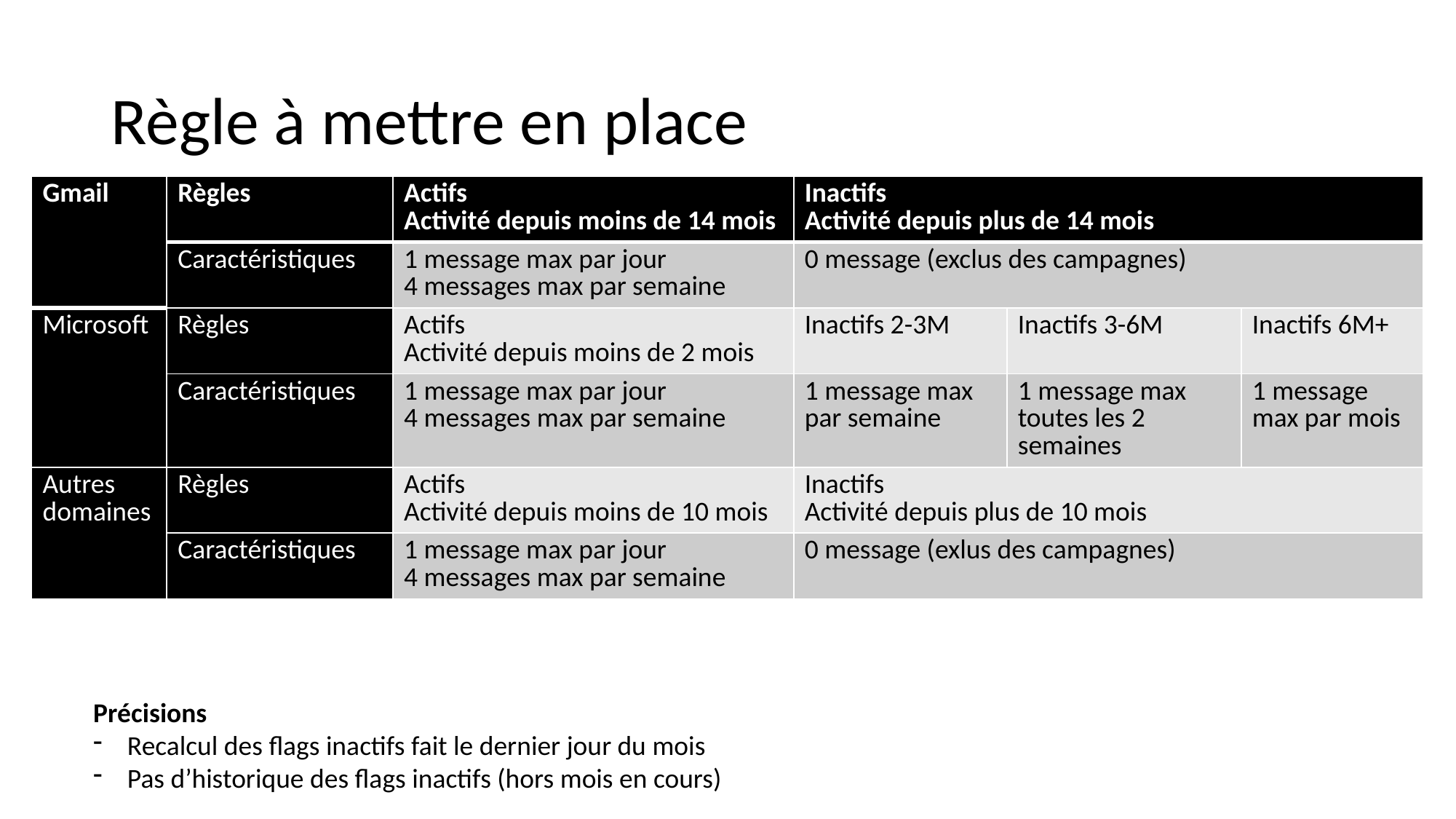

# Règle à mettre en place
| Gmail | Règles | Actifs Activité depuis moins de 14 mois | Inactifs Activité depuis plus de 14 mois |  |  |
| --- | --- | --- | --- | --- | --- |
|  | Caractéristiques | 1 message max par jour 4 messages max par semaine | 0 message (exclus des campagnes) |  |  |
| Microsoft | Règles | Actifs Activité depuis moins de 2 mois | Inactifs 2-3M | Inactifs 3-6M | Inactifs 6M+ |
|  | Caractéristiques | 1 message max par jour 4 messages max par semaine | 1 message max par semaine | 1 message max toutes les 2 semaines | 1 message max par mois |
| Autres domaines | Règles | Actifs Activité depuis moins de 10 mois | Inactifs Activité depuis plus de 10 mois |  |  |
|  | Caractéristiques | 1 message max par jour 4 messages max par semaine | 0 message (exlus des campagnes) |  |  |
Précisions
Recalcul des flags inactifs fait le dernier jour du mois
Pas d’historique des flags inactifs (hors mois en cours)